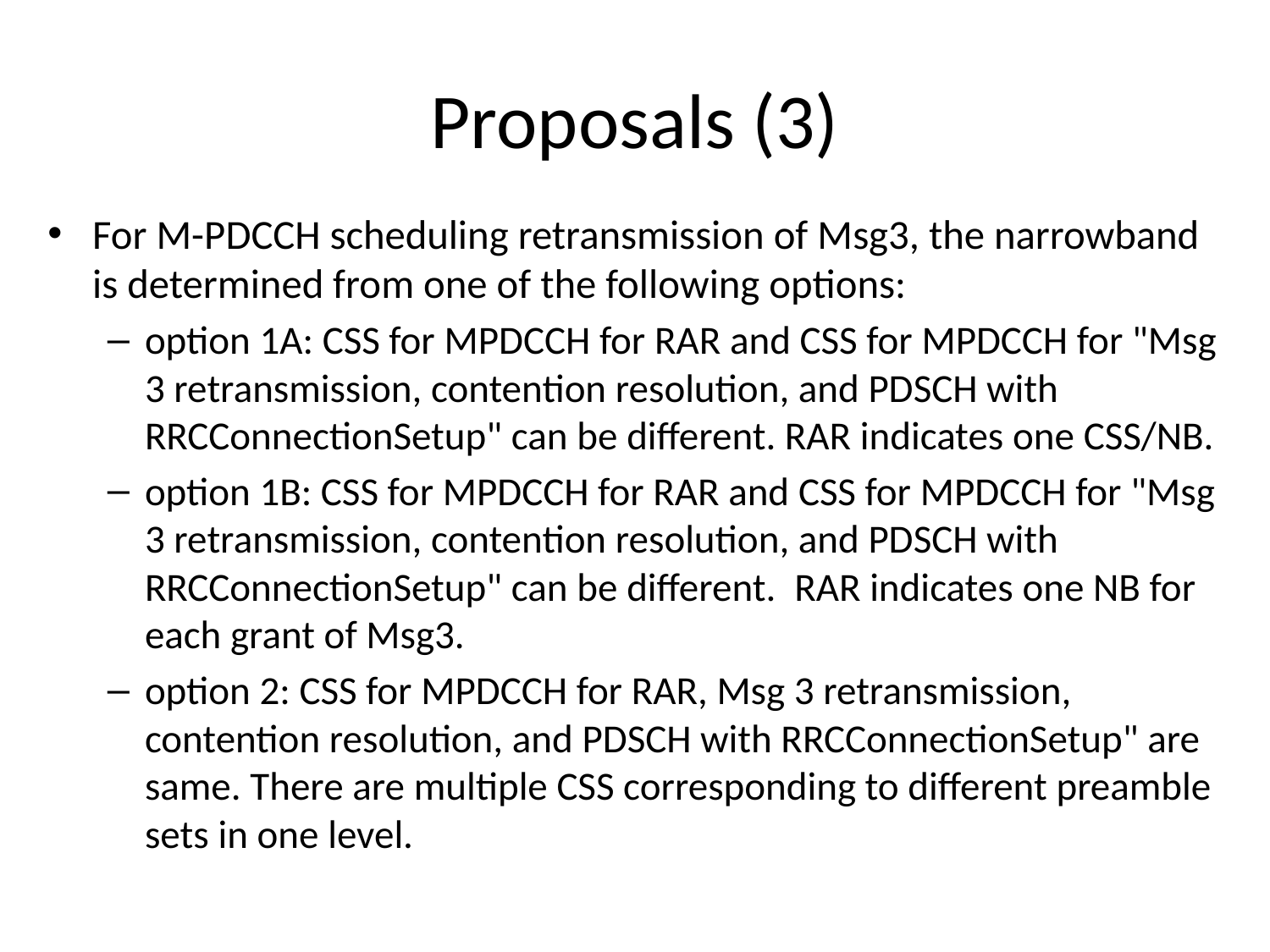

# Proposals (3)
For M-PDCCH scheduling retransmission of Msg3, the narrowband is determined from one of the following options:
option 1A: CSS for MPDCCH for RAR and CSS for MPDCCH for "Msg 3 retransmission, contention resolution, and PDSCH with RRCConnectionSetup" can be different. RAR indicates one CSS/NB.
option 1B: CSS for MPDCCH for RAR and CSS for MPDCCH for "Msg 3 retransmission, contention resolution, and PDSCH with RRCConnectionSetup" can be different.  RAR indicates one NB for each grant of Msg3.
option 2: CSS for MPDCCH for RAR, Msg 3 retransmission, contention resolution, and PDSCH with RRCConnectionSetup" are same. There are multiple CSS corresponding to different preamble sets in one level.